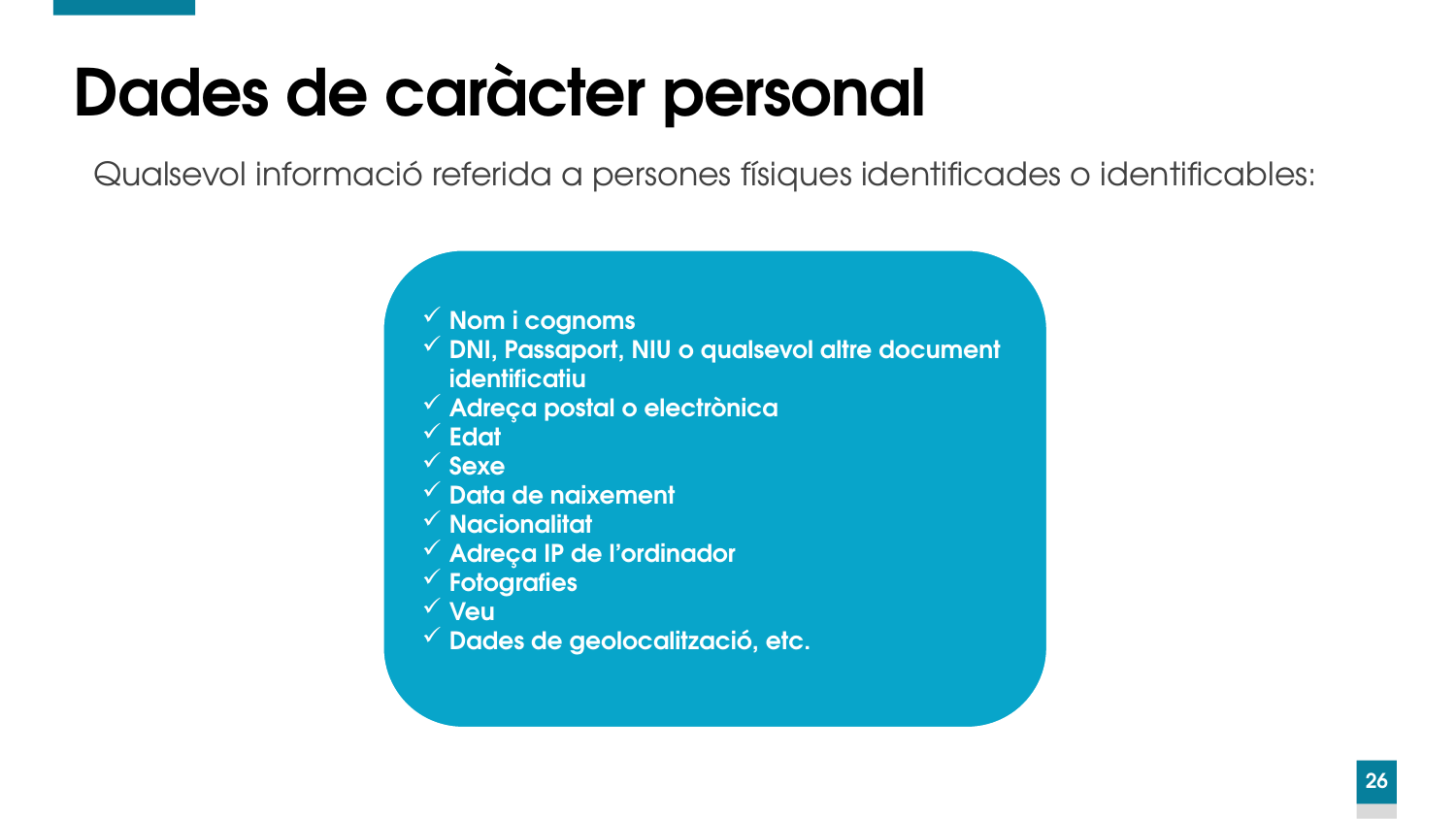

# Dades de caràcter personal
Qualsevol informació referida a persones físiques identificades o identificables:

Nom i cognoms
DNI, Passaport, NIU o qualsevol altre document identificatiu
Adreça postal o electrònica
Edat
Sexe
Data de naixement
Nacionalitat
Adreça IP de l’ordinador
Fotografies
Veu
Dades de geolocalització, etc.